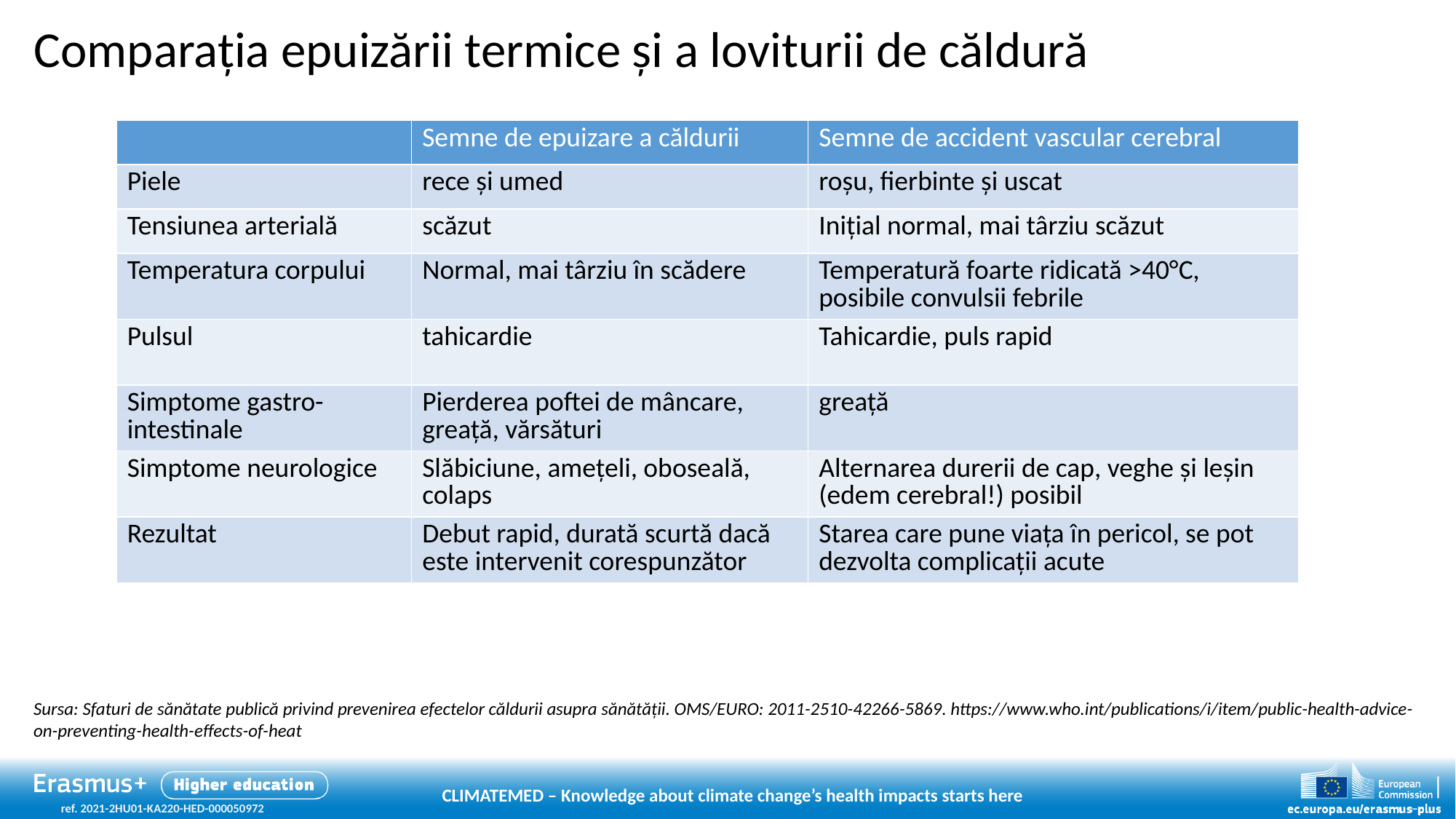

# Comparația epuizării termice și a loviturii de căldură
|  | Semne de epuizare a căldurii | Semne de accident vascular cerebral |
| --- | --- | --- |
| Piele | rece și umed | roșu, fierbinte și uscat |
| Tensiunea arterială | scăzut | Inițial normal, mai târziu scăzut |
| Temperatura corpului | Normal, mai târziu în scădere | Temperatură foarte ridicată >40°C, posibile convulsii febrile |
| Pulsul | tahicardie | Tahicardie, puls rapid |
| Simptome gastro-intestinale | Pierderea poftei de mâncare, greață, vărsături | greață |
| Simptome neurologice | Slăbiciune, amețeli, oboseală, colaps | Alternarea durerii de cap, veghe și leșin (edem cerebral!) posibil |
| Rezultat | Debut rapid, durată scurtă dacă este intervenit corespunzător | Starea care pune viața în pericol, se pot dezvolta complicații acute |
Sursa: Sfaturi de sănătate publică privind prevenirea efectelor căldurii asupra sănătății. OMS/EURO: 2011-2510-42266-5869. https://www.who.int/publications/i/item/public-health-advice-on-preventing-health-effects-of-heat